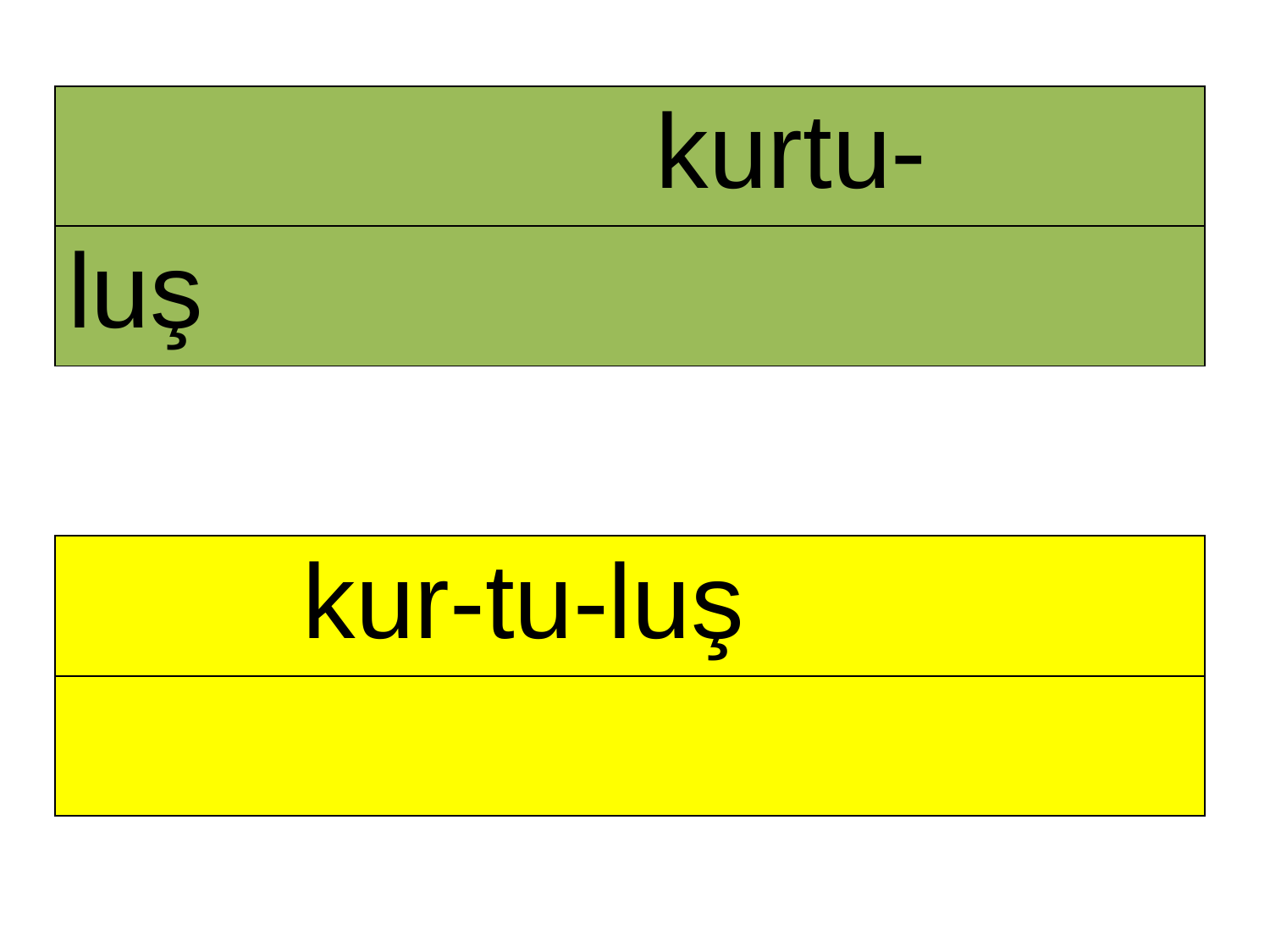

| kurtu- |
| --- |
| luş |
| kur-tu-luş |
| --- |
|  |